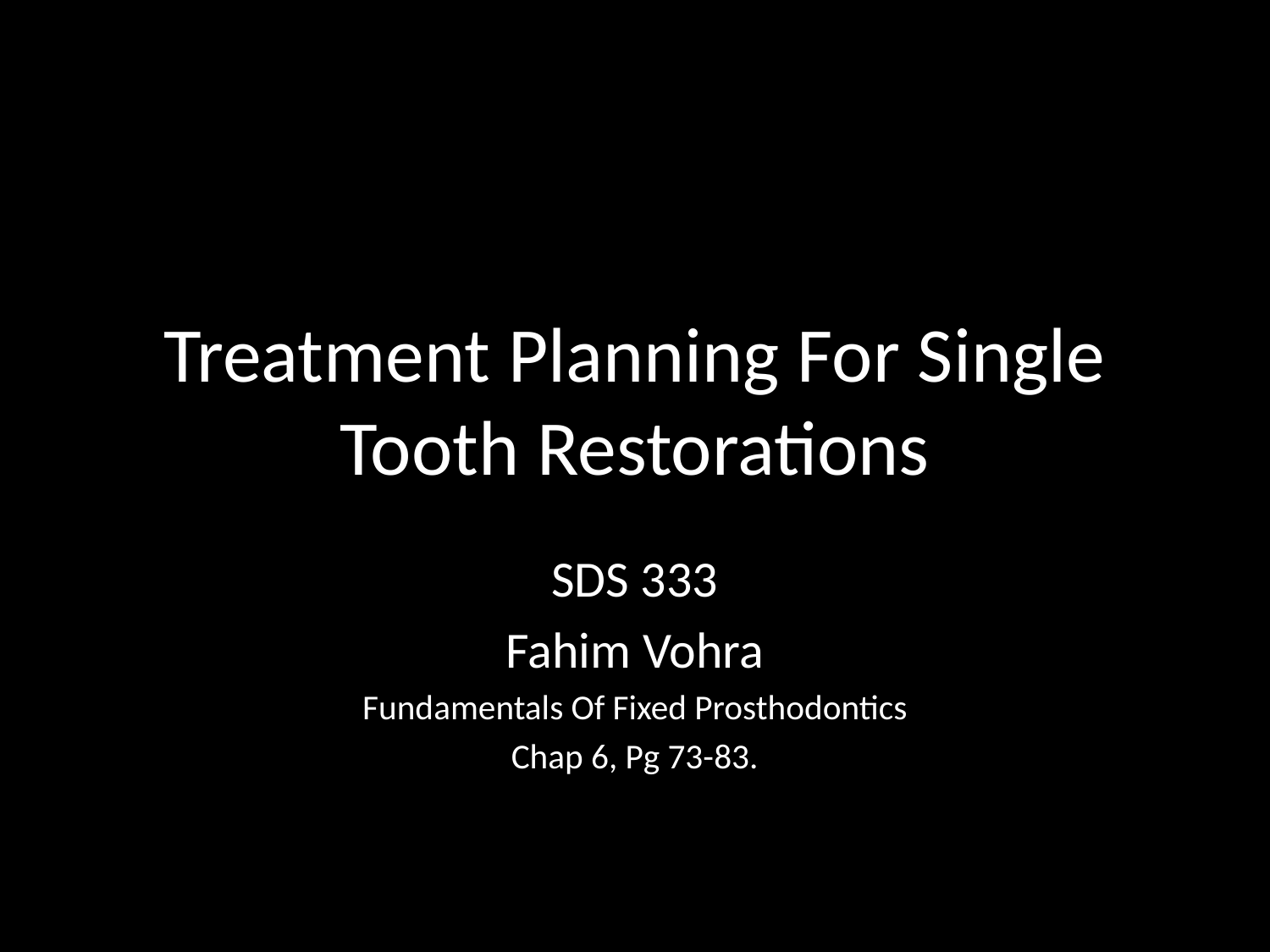

# Treatment Planning For Single Tooth Restorations
SDS 333
Fahim Vohra
Fundamentals Of Fixed Prosthodontics
Chap 6, Pg 73-83.